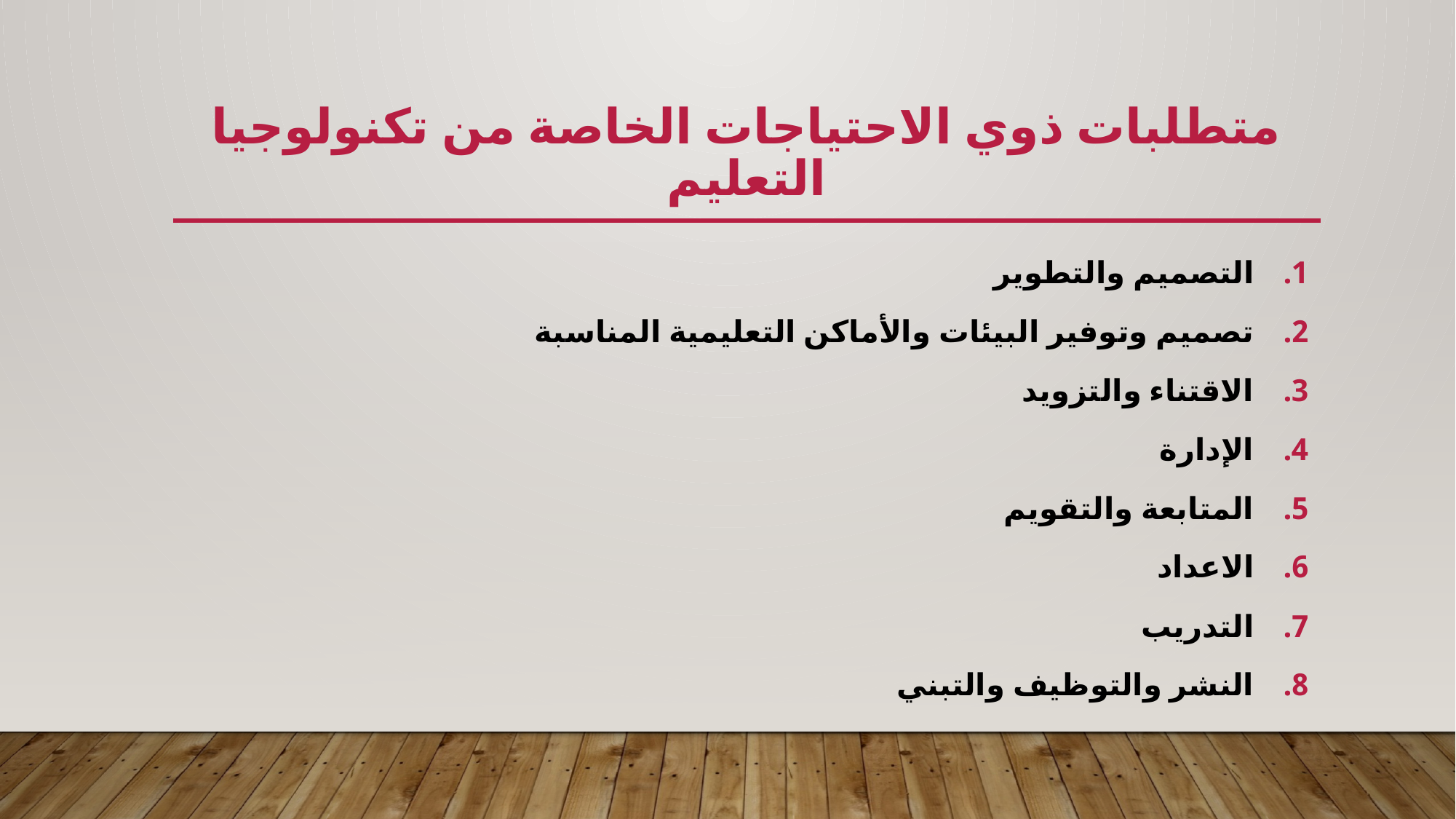

# متطلبات ذوي الاحتياجات الخاصة من تكنولوجيا التعليم
التصميم والتطوير
تصميم وتوفير البيئات والأماكن التعليمية المناسبة
الاقتناء والتزويد
الإدارة
المتابعة والتقويم
الاعداد
التدريب
النشر والتوظيف والتبني